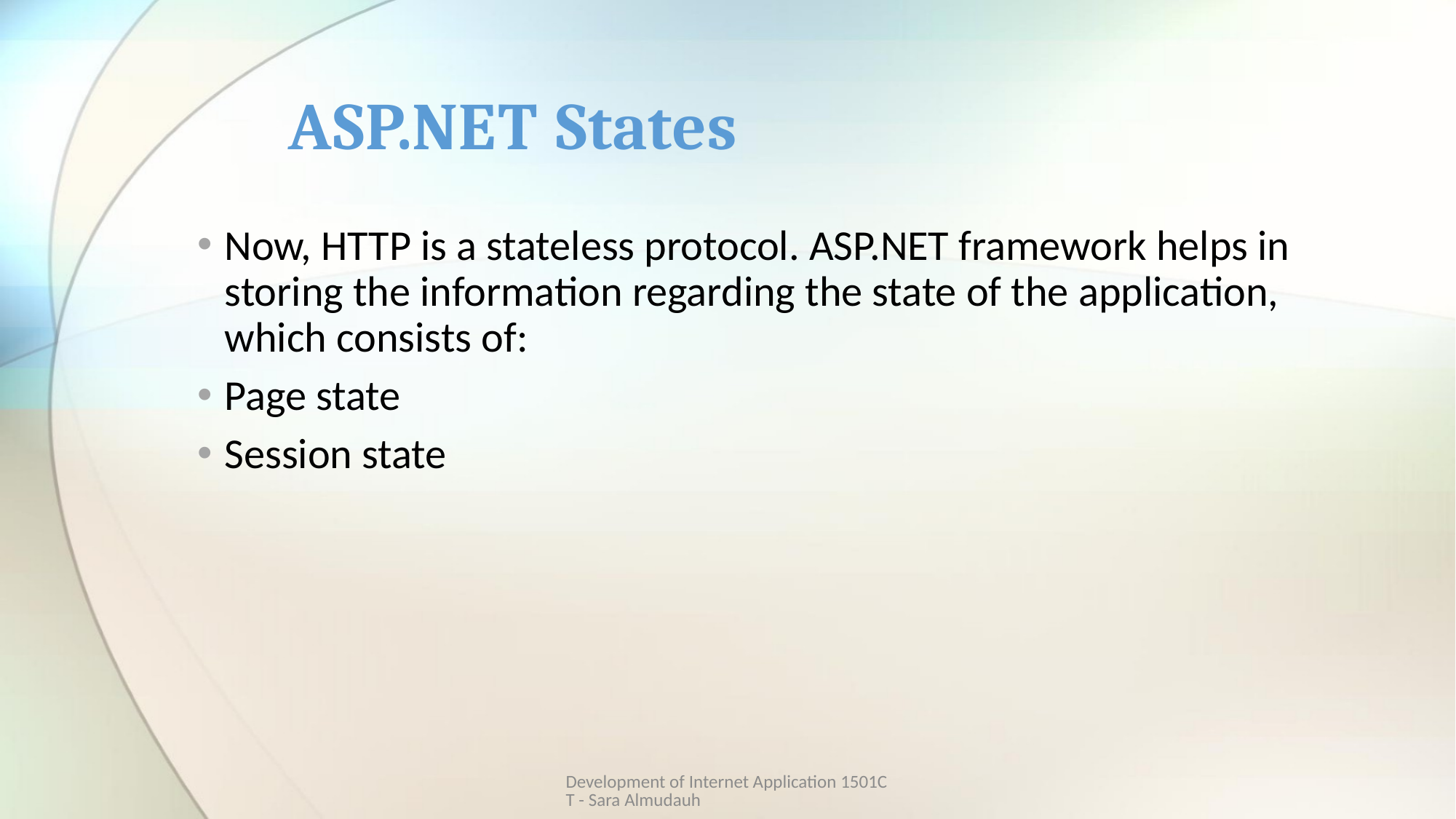

# ASP.NET States
Now, HTTP is a stateless protocol. ASP.NET framework helps in storing the information regarding the state of the application, which consists of:
Page state
Session state

Development of Internet Application 1501CT - Sara Almudauh